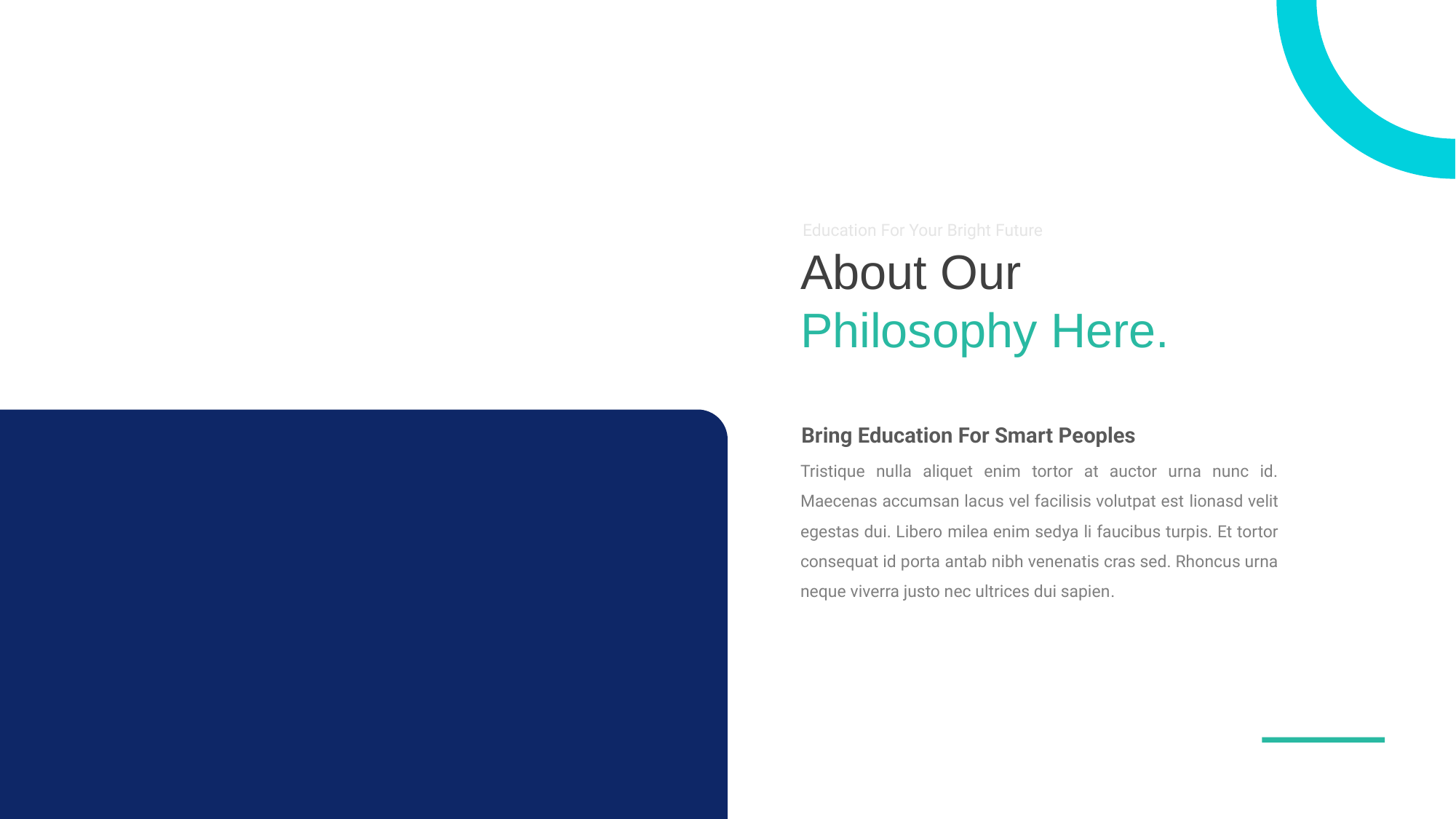

Education For Your Bright Future
About Our Philosophy Here.
Bring Education For Smart Peoples
Tristique nulla aliquet enim tortor at auctor urna nunc id. Maecenas accumsan lacus vel facilisis volutpat est lionasd velit egestas dui. Libero milea enim sedya li faucibus turpis. Et tortor consequat id porta antab nibh venenatis cras sed. Rhoncus urna neque viverra justo nec ultrices dui sapien.